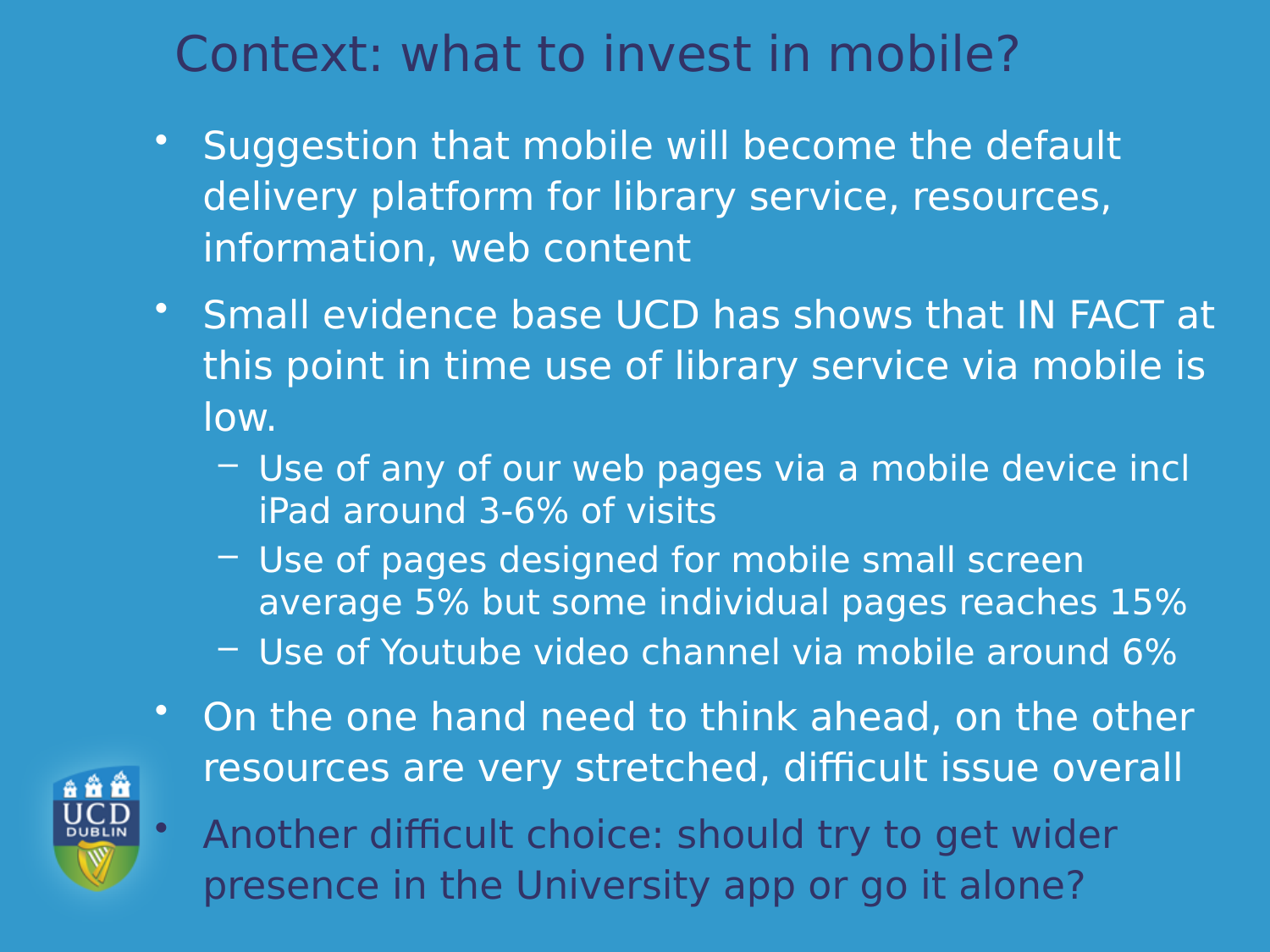

Context: what to invest in mobile?
Suggestion that mobile will become the default delivery platform for library service, resources, information, web content
Small evidence base UCD has shows that IN FACT at this point in time use of library service via mobile is low.
Use of any of our web pages via a mobile device incl iPad around 3-6% of visits
Use of pages designed for mobile small screen average 5% but some individual pages reaches 15%
Use of Youtube video channel via mobile around 6%
On the one hand need to think ahead, on the other resources are very stretched, difficult issue overall
Another difficult choice: should try to get wider presence in the University app or go it alone?